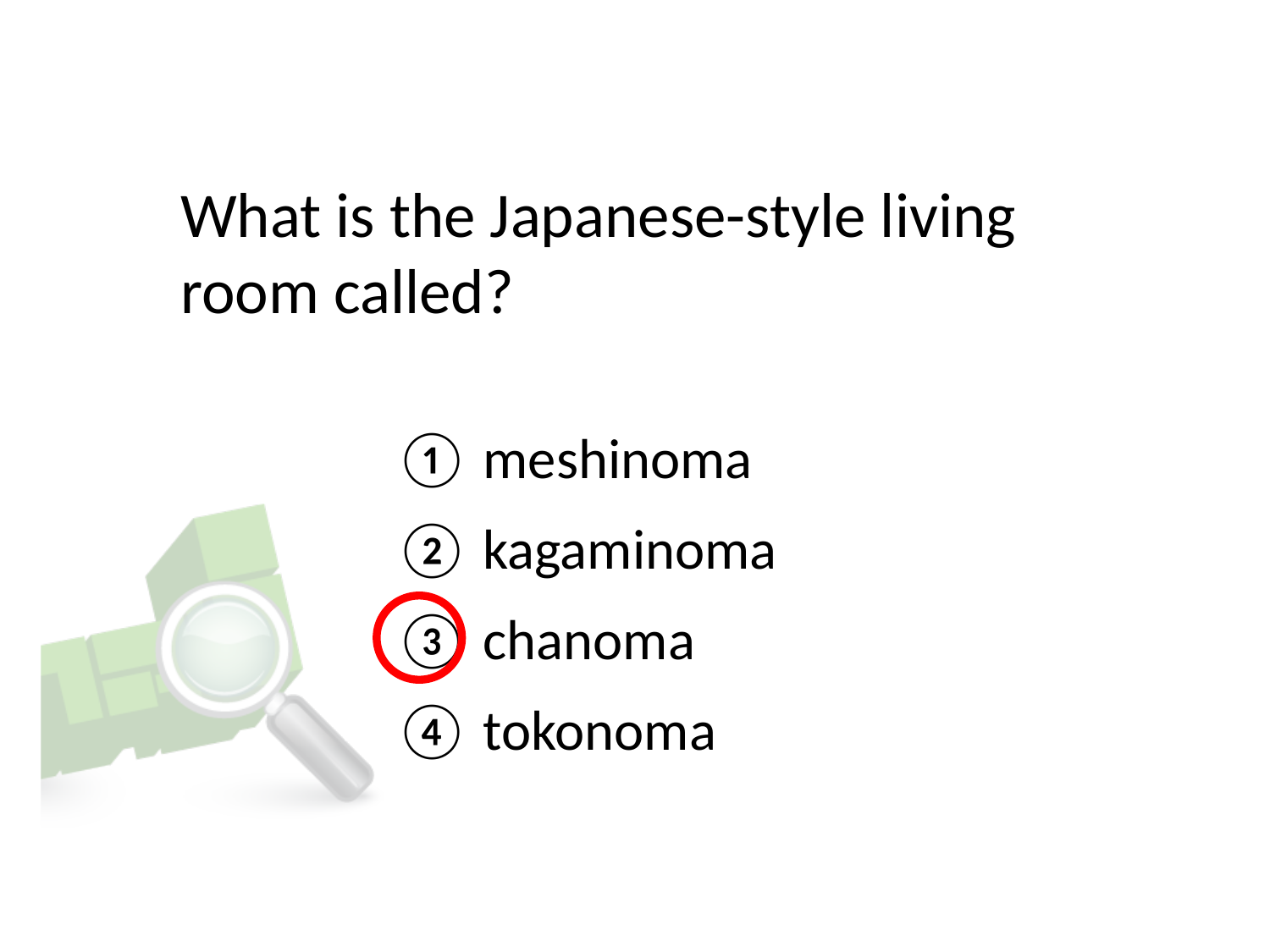

# What is the Japanese-style living room called?
① meshinoma
② kagaminoma
③ chanoma
④ tokonoma